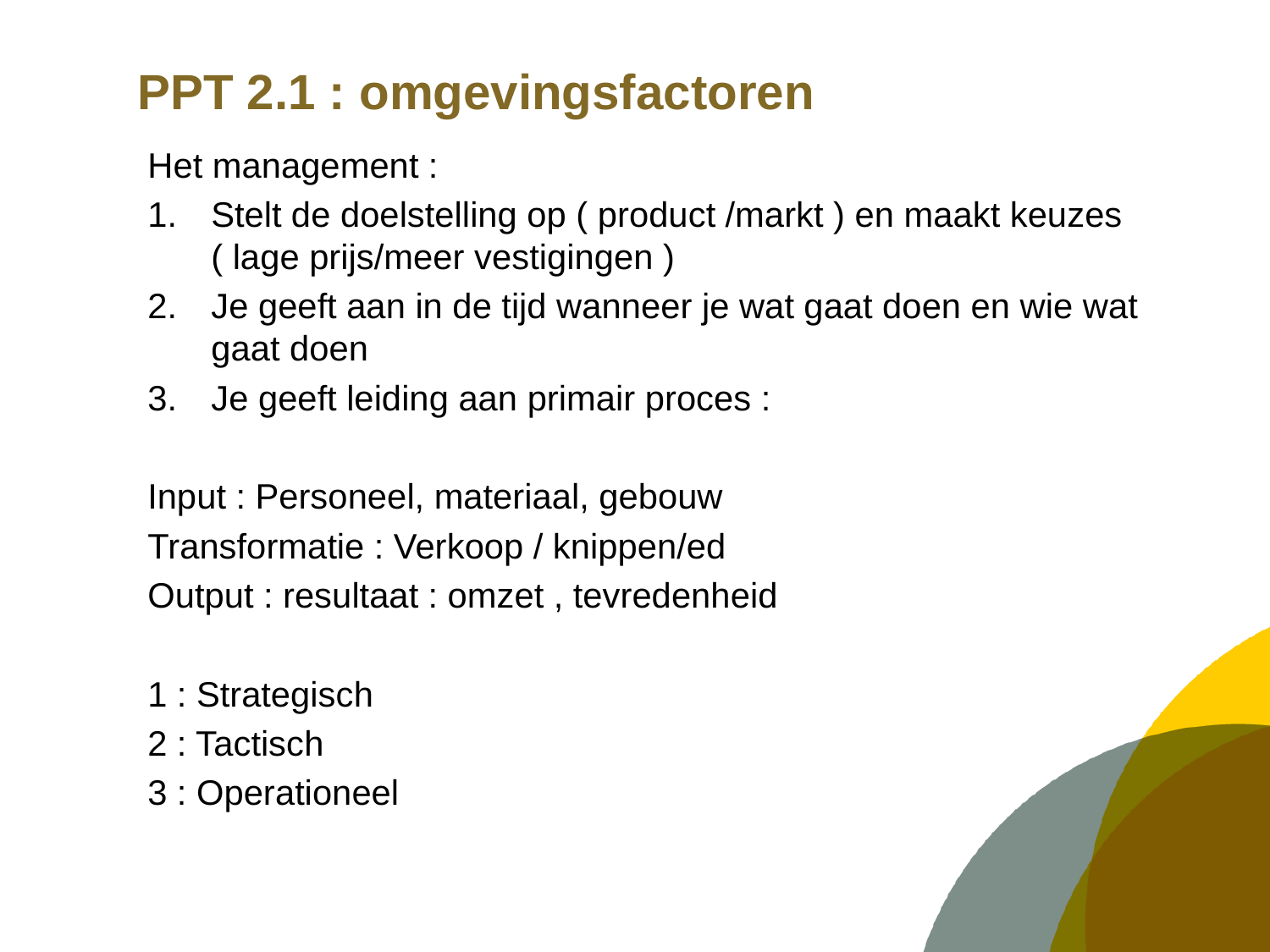

# PPT 2.1 : omgevingsfactoren
Het management :
Stelt de doelstelling op ( product /markt ) en maakt keuzes ( lage prijs/meer vestigingen )
Je geeft aan in de tijd wanneer je wat gaat doen en wie wat gaat doen
Je geeft leiding aan primair proces :

Input : Personeel, materiaal, gebouw
Transformatie : Verkoop / knippen/ed
Output : resultaat : omzet , tevredenheid

1 : Strategisch
2 : Tactisch
3 : Operationeel